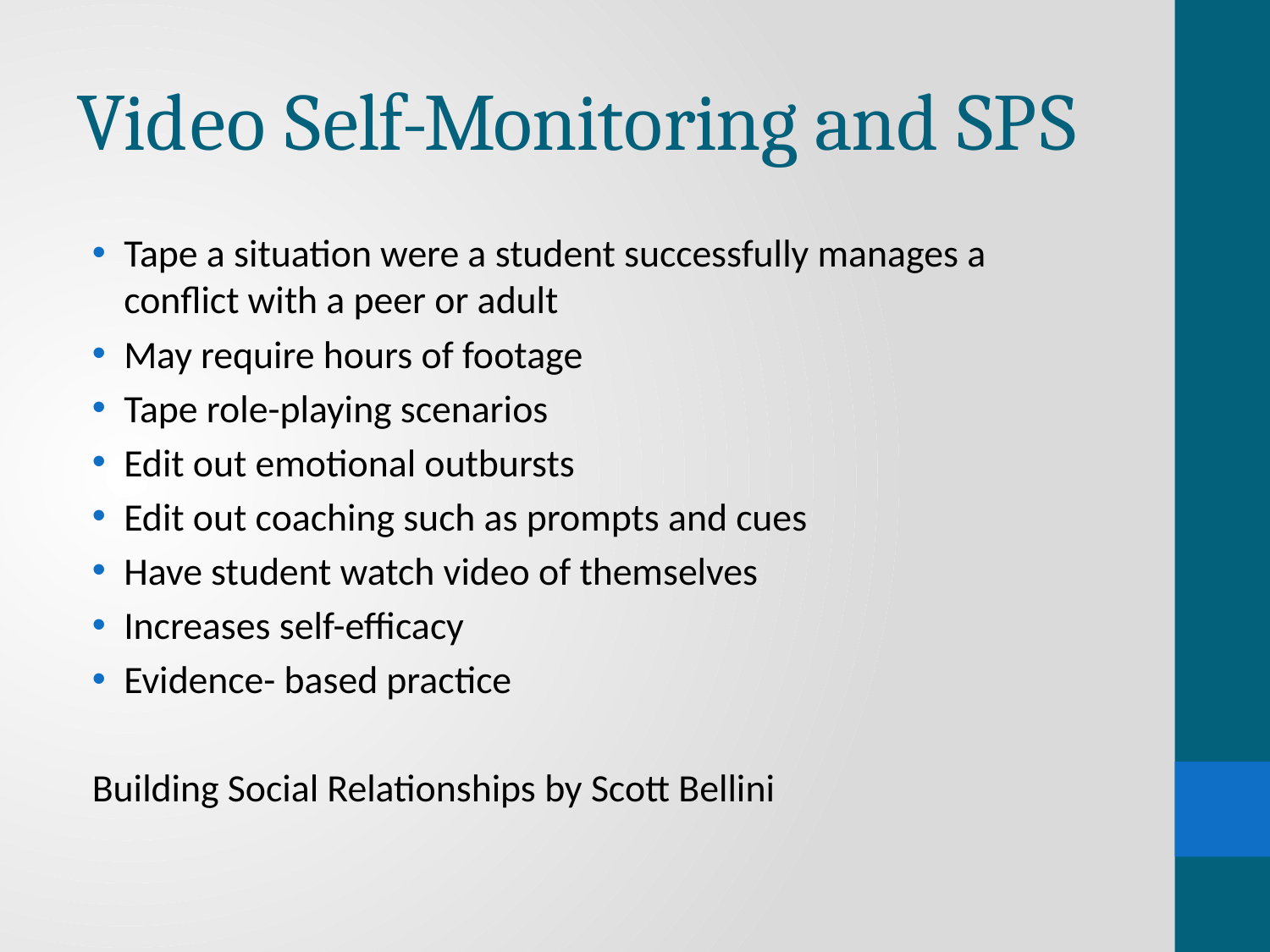

# Video Self-Monitoring and SPS
Tape a situation were a student successfully manages a conflict with a peer or adult
May require hours of footage
Tape role-playing scenarios
Edit out emotional outbursts
Edit out coaching such as prompts and cues
Have student watch video of themselves
Increases self-efficacy
Evidence- based practice

Building Social Relationships by Scott Bellini